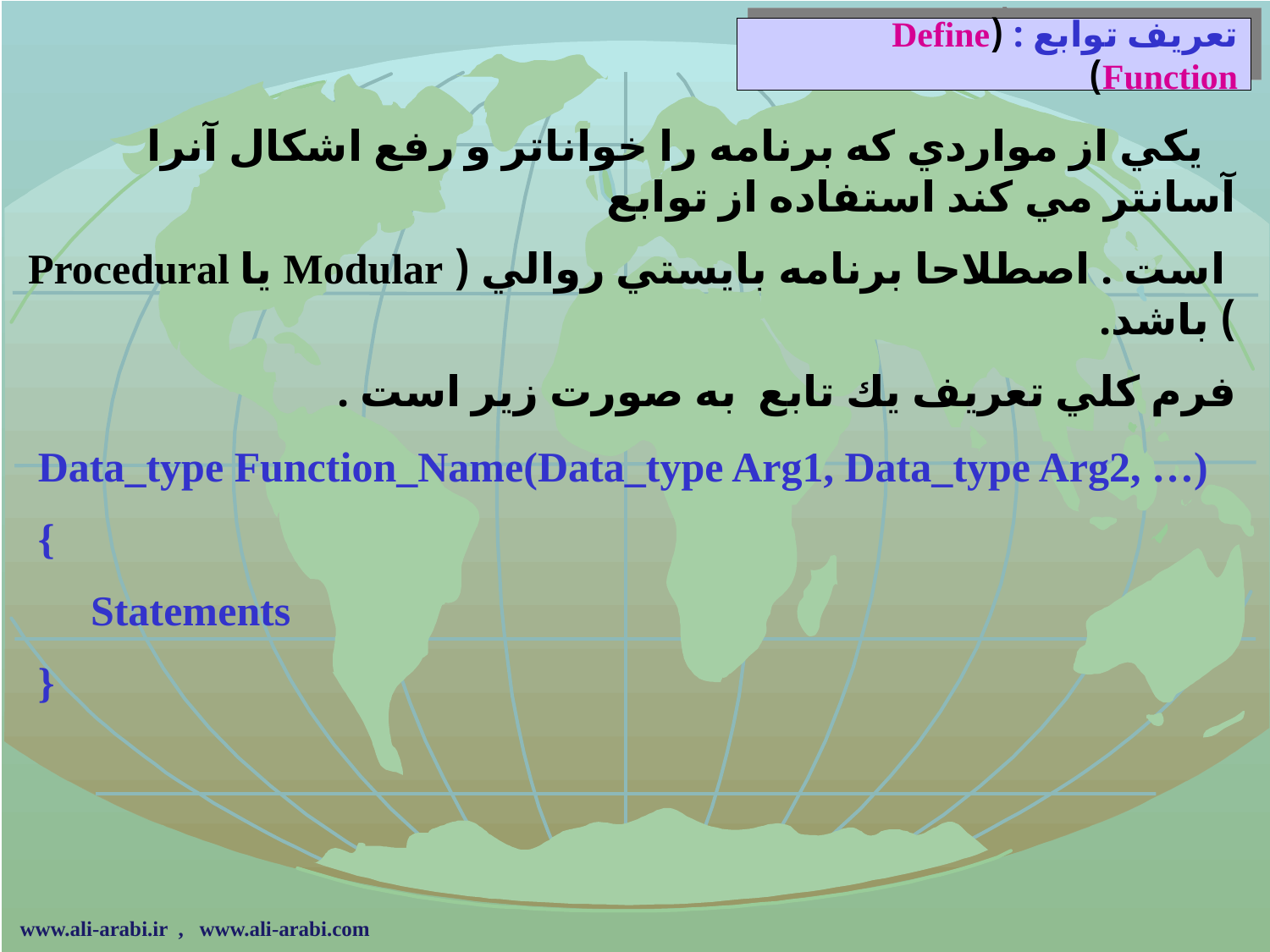

# تعريف توابع : (Define Function)

   يكي از مواردي كه برنامه را خواناتر و رفع اشكال آنرا آسانتر مي كند استفاده از توابع
 است . اصطلاحا برنامه بايستي روالي ( Modular يا Procedural  ) باشد.
فرم كلي تعريف يك تابع  به صورت زير است .
Data_type Function_Name(Data_type Arg1, Data_type Arg2, …)
{
     Statements
}